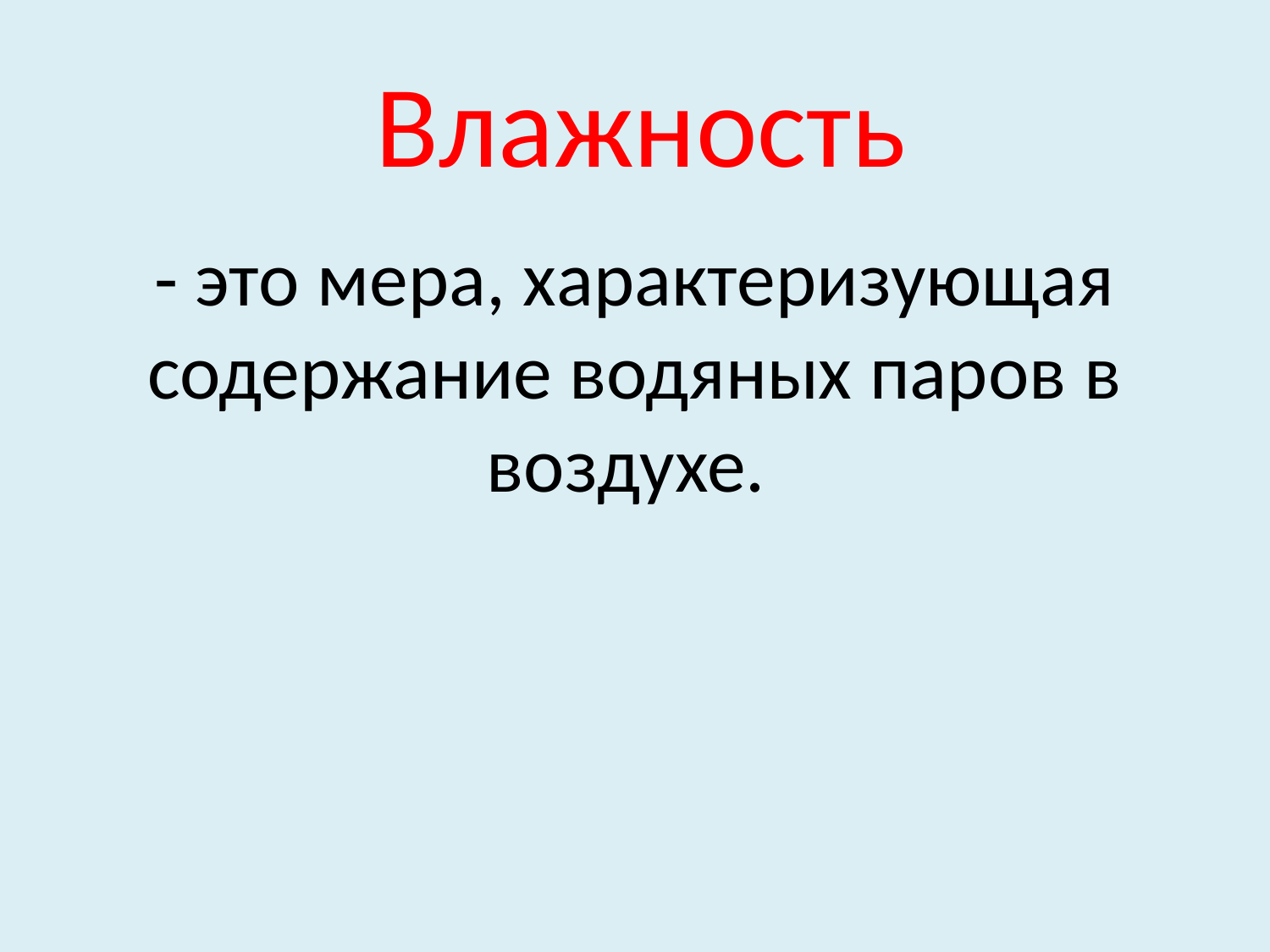

# Влажность
- это мера, характеризующая содержание водяных паров в воздухе.